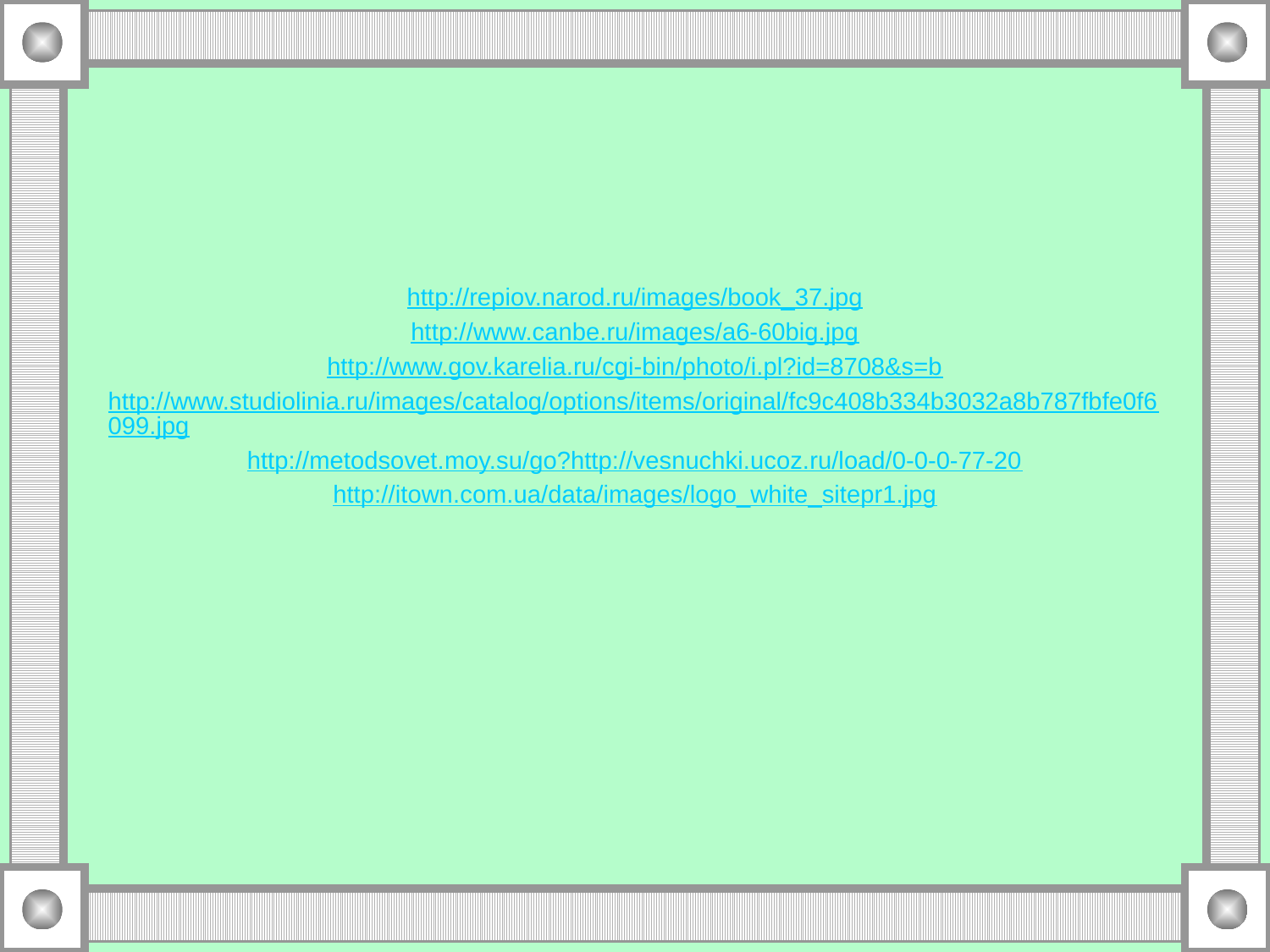

#
http://repiov.narod.ru/images/book_37.jpg
http://www.canbe.ru/images/a6-60big.jpg
http://www.gov.karelia.ru/cgi-bin/photo/i.pl?id=8708&s=b
http://www.studiolinia.ru/images/catalog/options/items/original/fc9c408b334b3032a8b787fbfe0f6099.jpg
http://metodsovet.moy.su/go?http://vesnuchki.ucoz.ru/load/0-0-0-77-20
http://itown.com.ua/data/images/logo_white_sitepr1.jpg